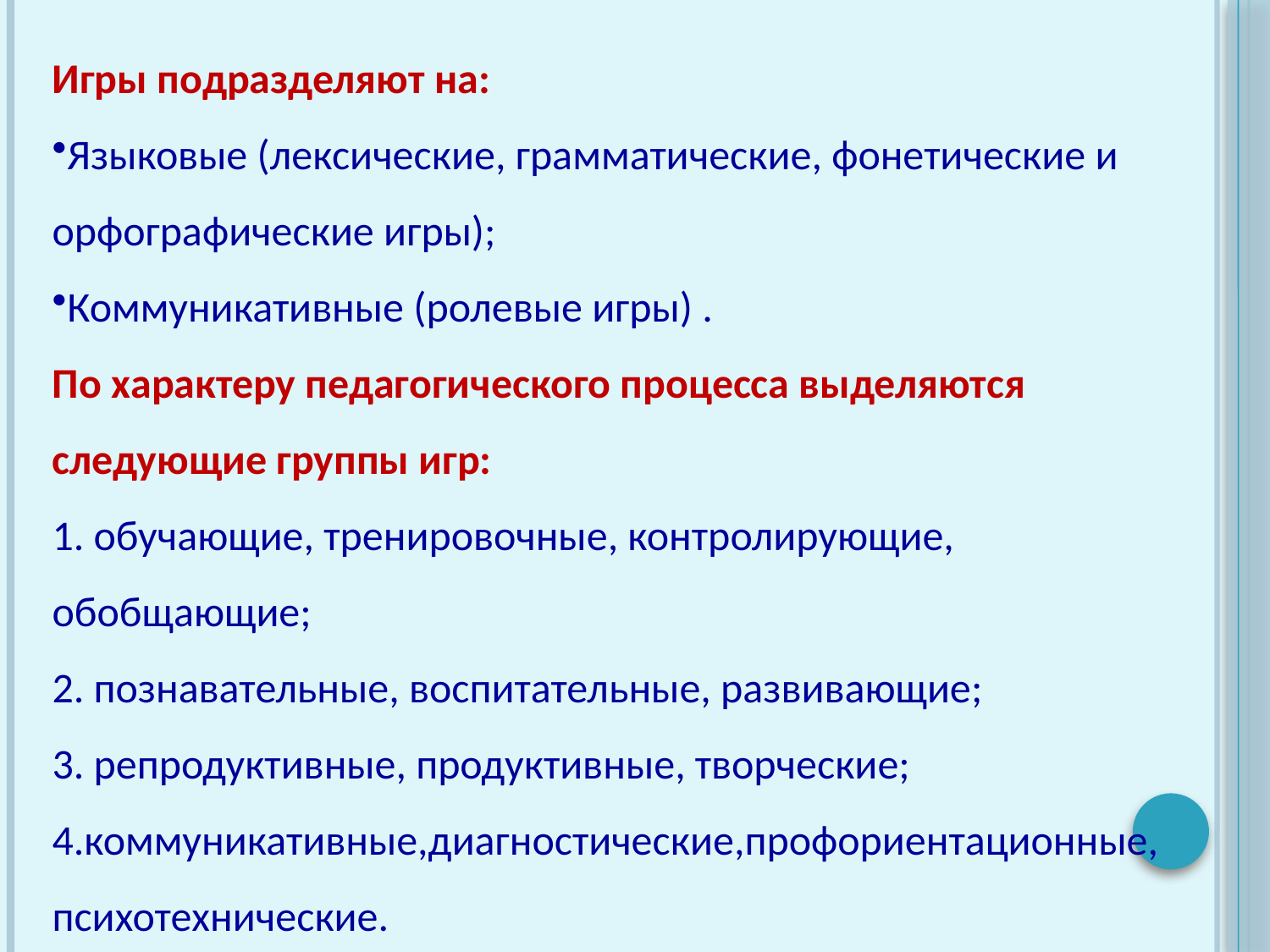

Игры подразделяют на:
Языковые (лексические, грамматические, фонетические и орфографические игры);
Коммуникативные (ролевые игры) .
По характеру педагогического процесса выделяются следующие группы игр:
1. обучающие, тренировочные, контролирующие, обобщающие;
2. познавательные, воспитательные, развивающие;
3. репродуктивные, продуктивные, творческие;
4.коммуникативные,диагностические,профориентационные, психотехнические.